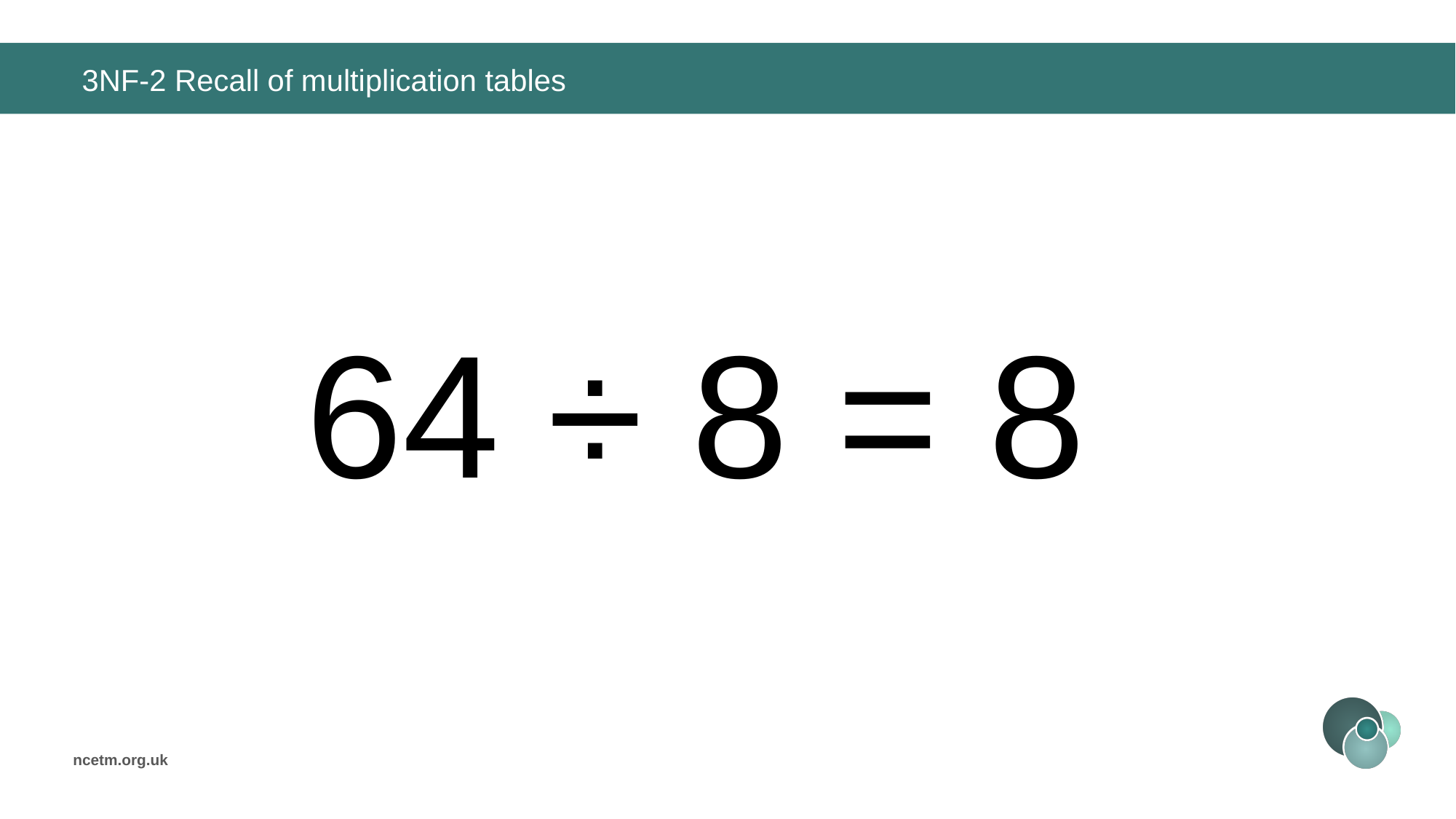

# 3NF-2 Recall of multiplication tables
64 ÷ 8 =
8